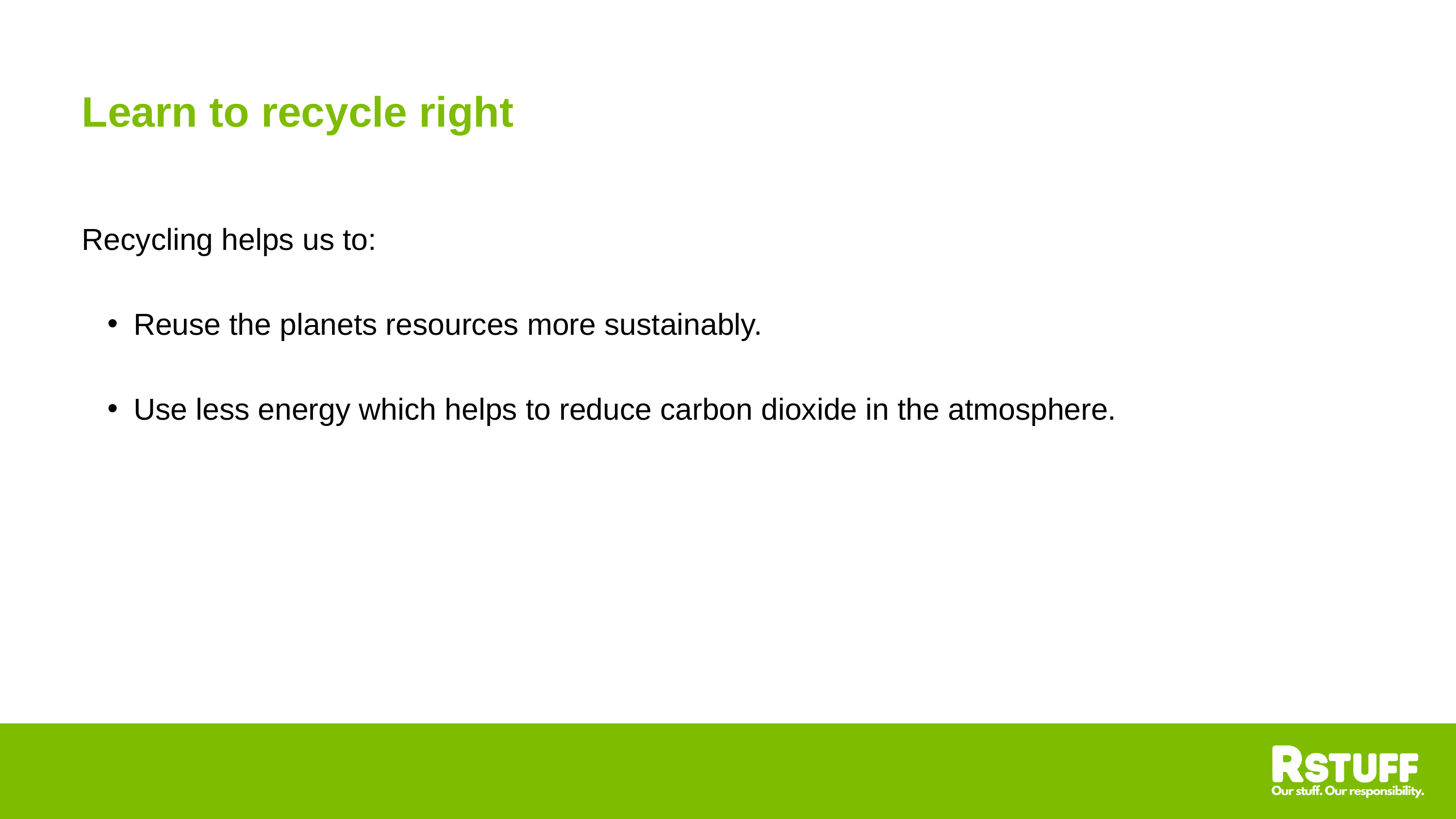

Learn to recycle right
Recycling helps us to:

Reuse the planets resources more sustainably.

Use less energy which helps to reduce carbon dioxide in the atmosphere.